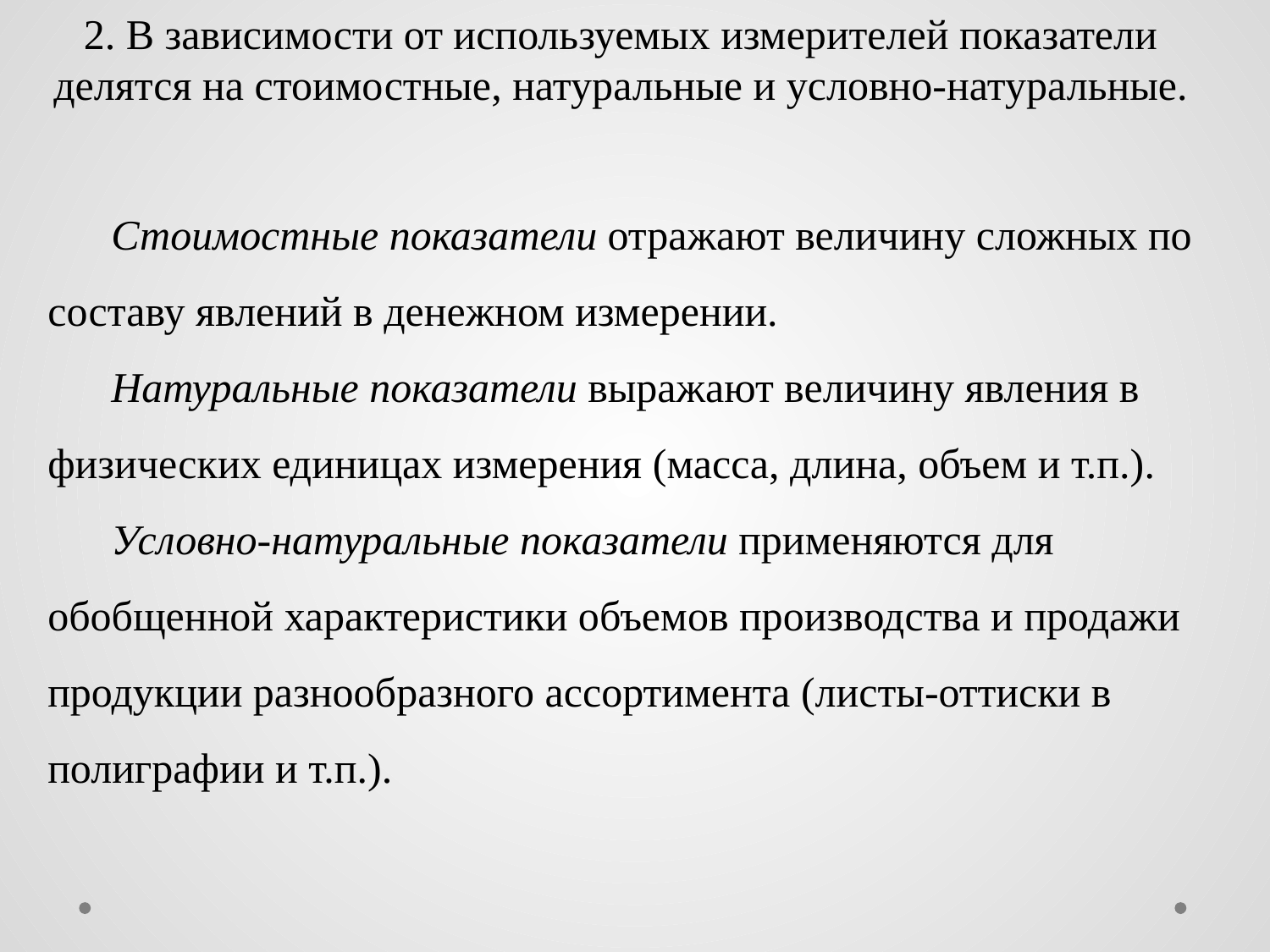

# 2. В зависимости от используемых измерителей показатели делятся на стоимостные, натуральные и условно-натуральные.
Стоимостные показатели отражают величину сложных по составу явлений в денежном измерении.
Натуральные показатели выражают величину явления в физических единицах измерения (масса, длина, объем и т.п.).
Условно-натуральные показатели применяются для обобщенной характеристики объемов производства и продажи продукции разнообразного ассортимента (листы-оттиски в полиграфии и т.п.).